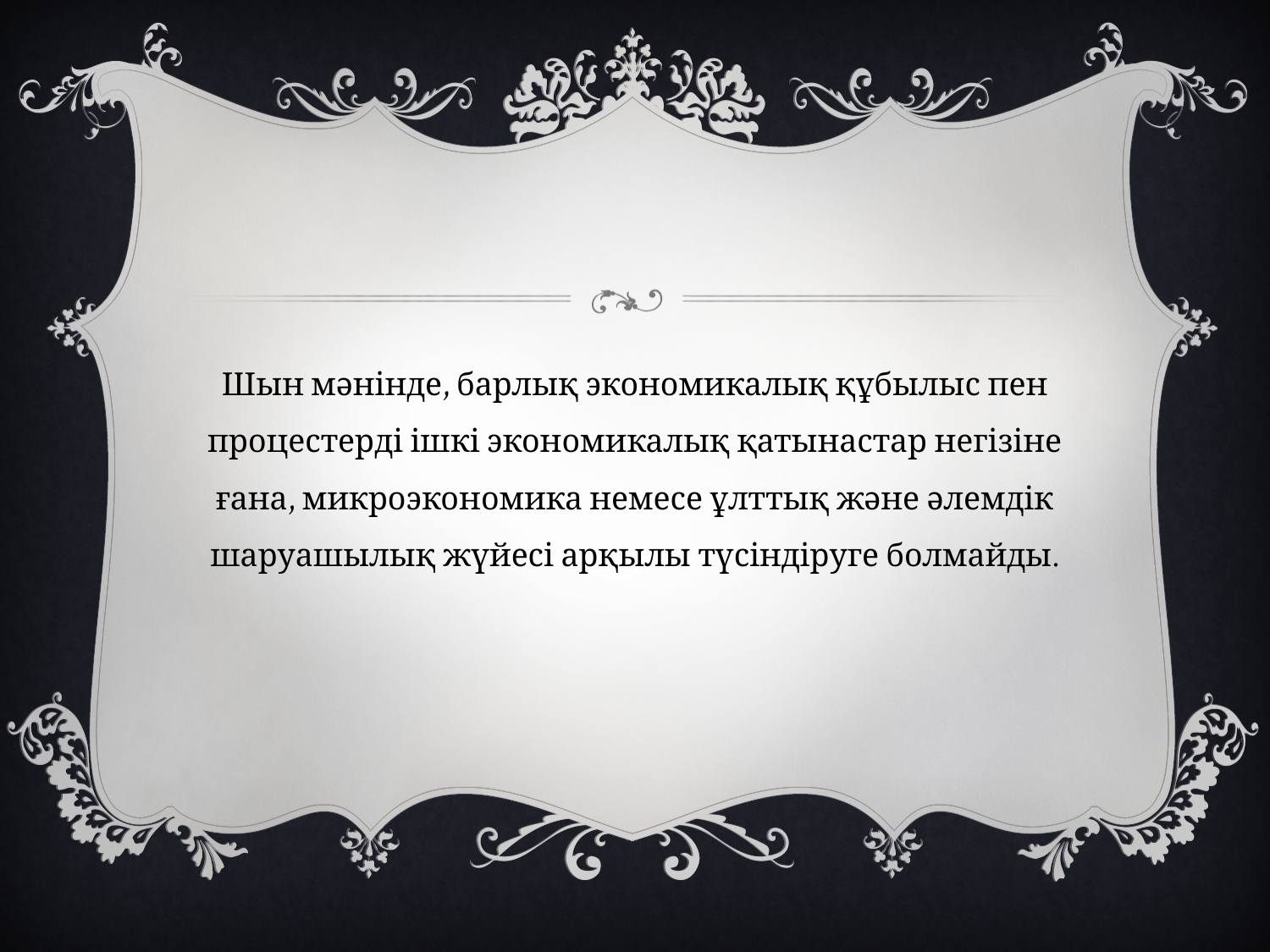

#
Шын мәнінде, барлық экономикалық құбылыс пен процестерді ішкі экономикалық қатынастар негізіне ғана, микроэкономика немесе ұлттық және әлемдік шаруашылық жүйесі арқылы түсіндіруге болмайды.